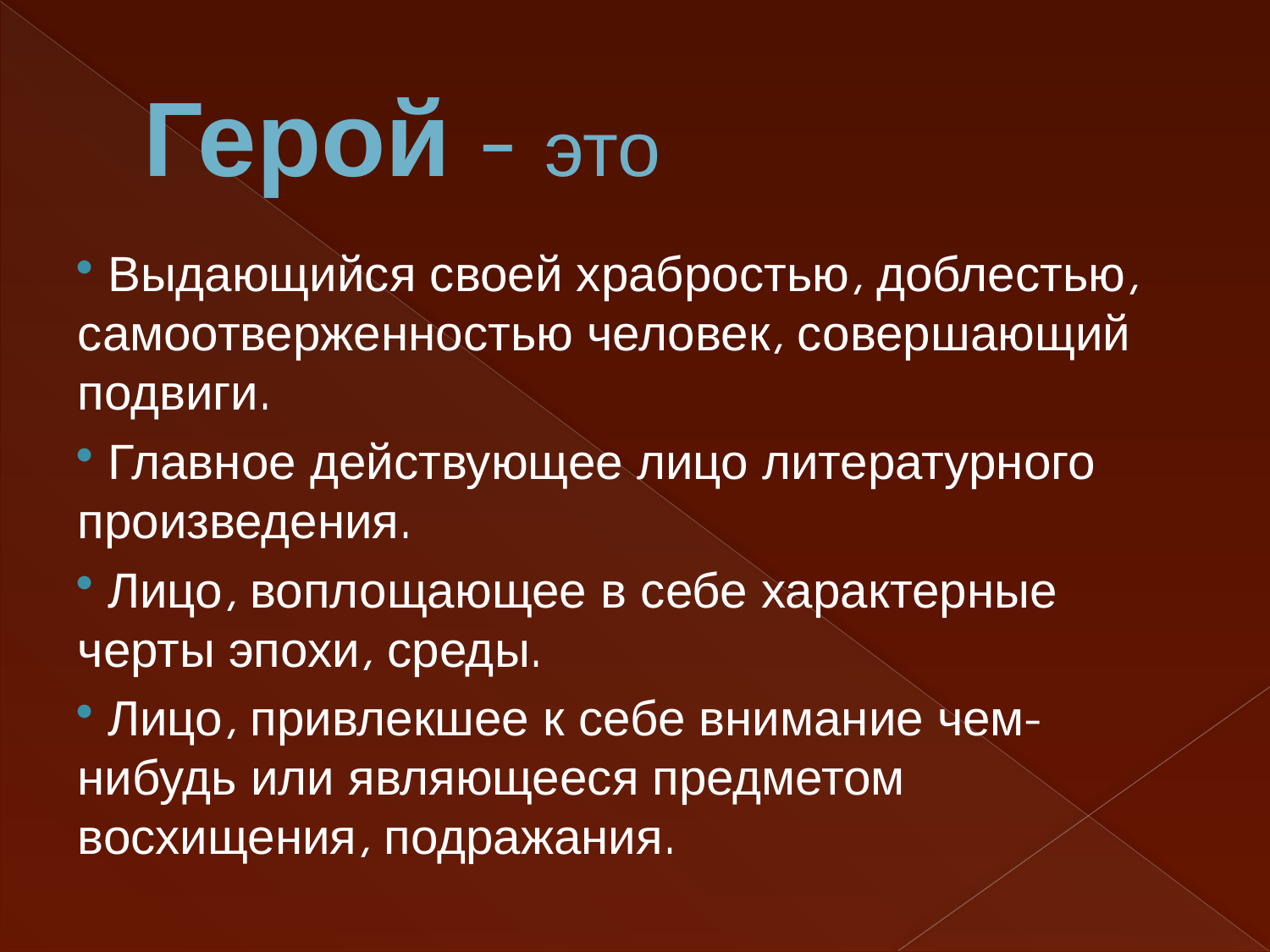

# Герой - это
 Выдающийся своей храбростью, доблестью, самоотверженностью человек, совершающий подвиги.
 Главное действующее лицо литературного произведения.
 Лицо, воплощающее в себе характерные черты эпохи, среды.
 Лицо, привлекшее к себе внимание чем-нибудь или являющееся предметом восхищения, подражания.